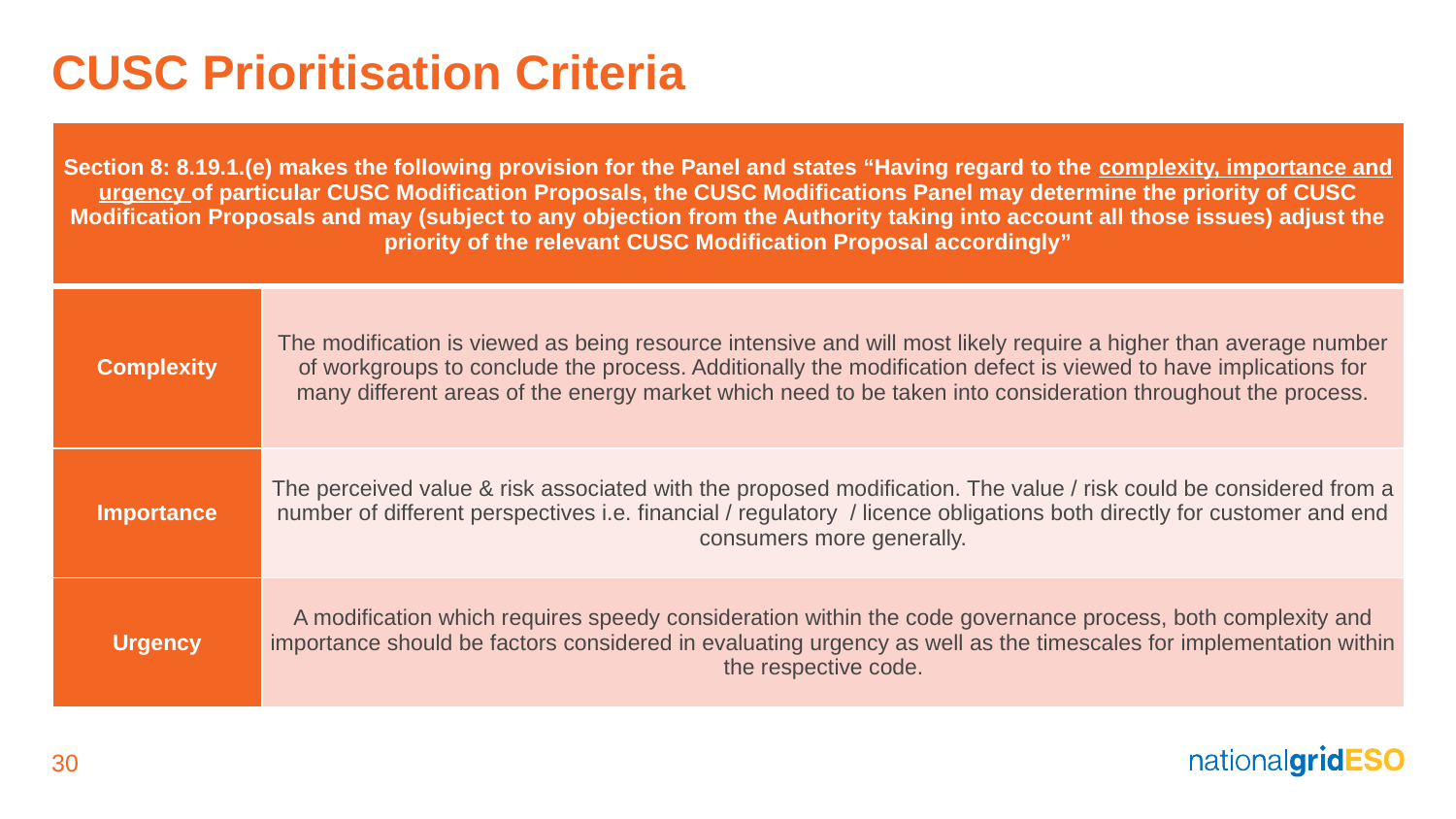

# CUSC Prioritisation Criteria
| Section 8: 8.19.1.(e) makes the following provision for the Panel and states “Having regard to the complexity, importance and urgency of particular CUSC Modification Proposals, the CUSC Modifications Panel may determine the priority of CUSC Modification Proposals and may (subject to any objection from the Authority taking into account all those issues) adjust the priority of the relevant CUSC Modification Proposal accordingly” |  |
| --- | --- |
| Complexity | The modification is viewed as being resource intensive and will most likely require a higher than average number of workgroups to conclude the process. Additionally the modification defect is viewed to have implications for many different areas of the energy market which need to be taken into consideration throughout the process. |
| Importance | The perceived value & risk associated with the proposed modification. The value / risk could be considered from a number of different perspectives i.e. financial / regulatory  / licence obligations both directly for customer and end consumers more generally. |
| Urgency | A modification which requires speedy consideration within the code governance process, both complexity and importance should be factors considered in evaluating urgency as well as the timescales for implementation within the respective code. |